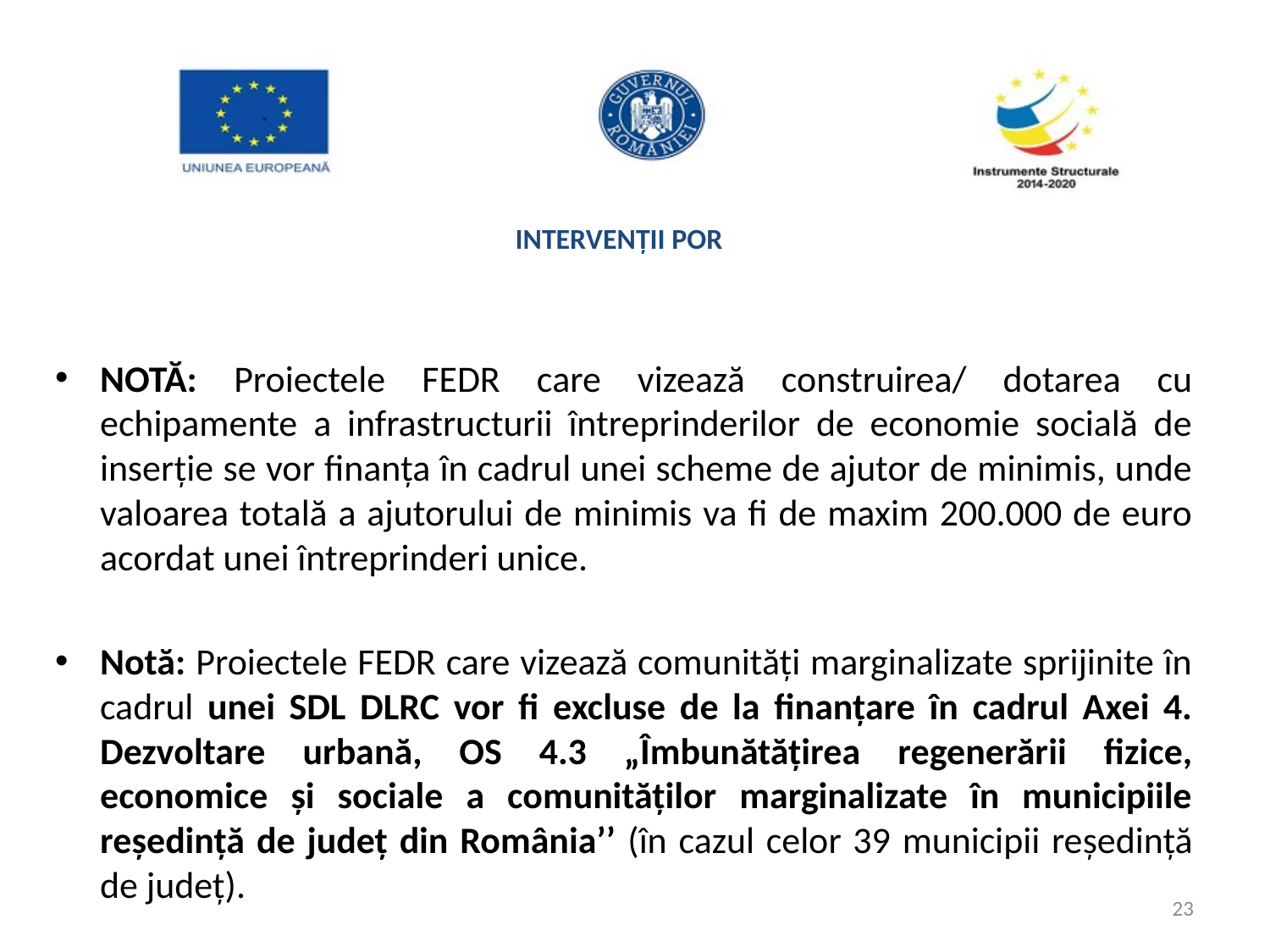

# INTERVENȚII POR

NOTĂ: Proiectele FEDR care vizează construirea/ dotarea cu echipamente a infrastructurii întreprinderilor de economie socială de inserţie se vor finanța în cadrul unei scheme de ajutor de minimis, unde valoarea totală a ajutorului de minimis va fi de maxim 200.000 de euro acordat unei întreprinderi unice.

Notă: Proiectele FEDR care vizează comunități marginalizate sprijinite în cadrul unei SDL DLRC vor fi excluse de la finanțare în cadrul Axei 4. Dezvoltare urbană, OS 4.3 „Îmbunătățirea regenerării fizice, economice și sociale a comunităților marginalizate în municipiile reședință de județ din România’’ (în cazul celor 39 municipii reședință de județ).

23